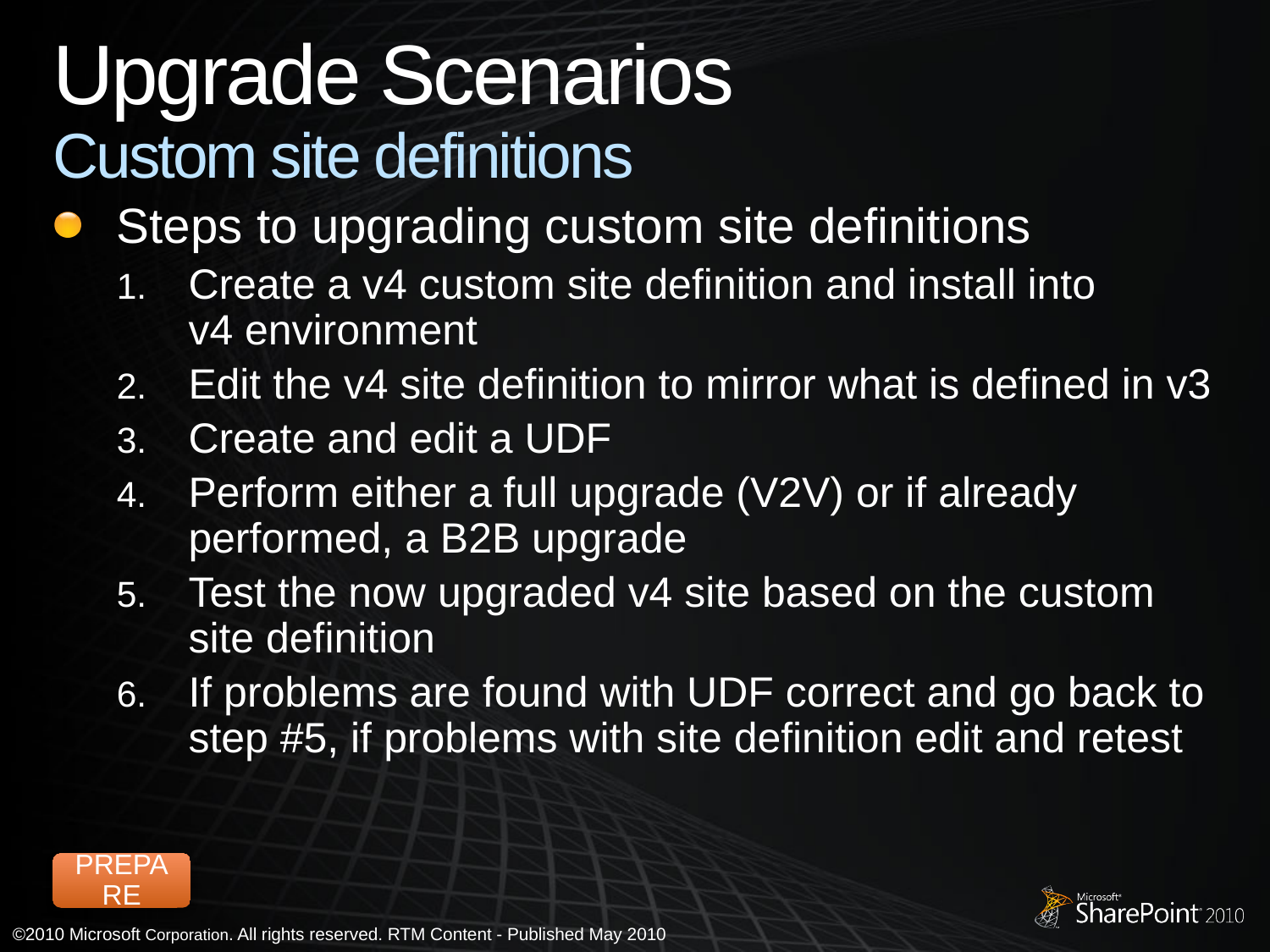

# Upgrade Scenarios Custom site definitions
Steps to upgrading custom site definitions
Create a v4 custom site definition and install into
v4 environment
Edit the v4 site definition to mirror what is defined in v3
Create and edit a UDF
Perform either a full upgrade (V2V) or if already performed, a B2B upgrade
Test the now upgraded v4 site based on the custom
site definition
If problems are found with UDF correct and go back to step #5, if problems with site definition edit and retest